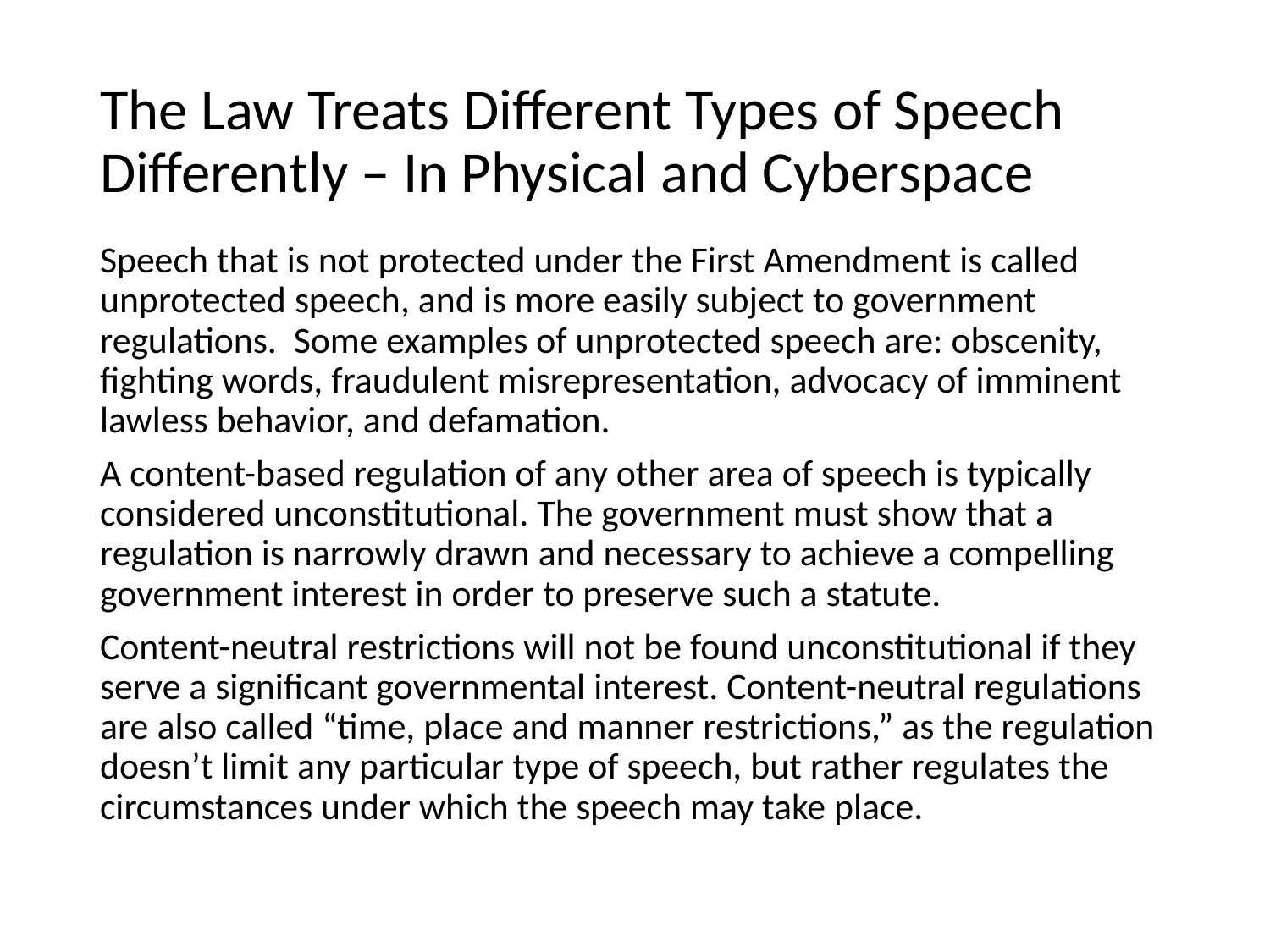

# The Law Treats Different Types of Speech Differently – In Physical and Cyberspace
Speech that is not protected under the First Amendment is called unprotected speech, and is more easily subject to government regulations.  Some examples of unprotected speech are: obscenity, fighting words, fraudulent misrepresentation, advocacy of imminent lawless behavior, and defamation.
A content-based regulation of any other area of speech is typically considered unconstitutional. The government must show that a regulation is narrowly drawn and necessary to achieve a compelling government interest in order to preserve such a statute.
Content-neutral restrictions will not be found unconstitutional if they serve a significant governmental interest. Content-neutral regulations are also called “time, place and manner restrictions,” as the regulation doesn’t limit any particular type of speech, but rather regulates the circumstances under which the speech may take place.